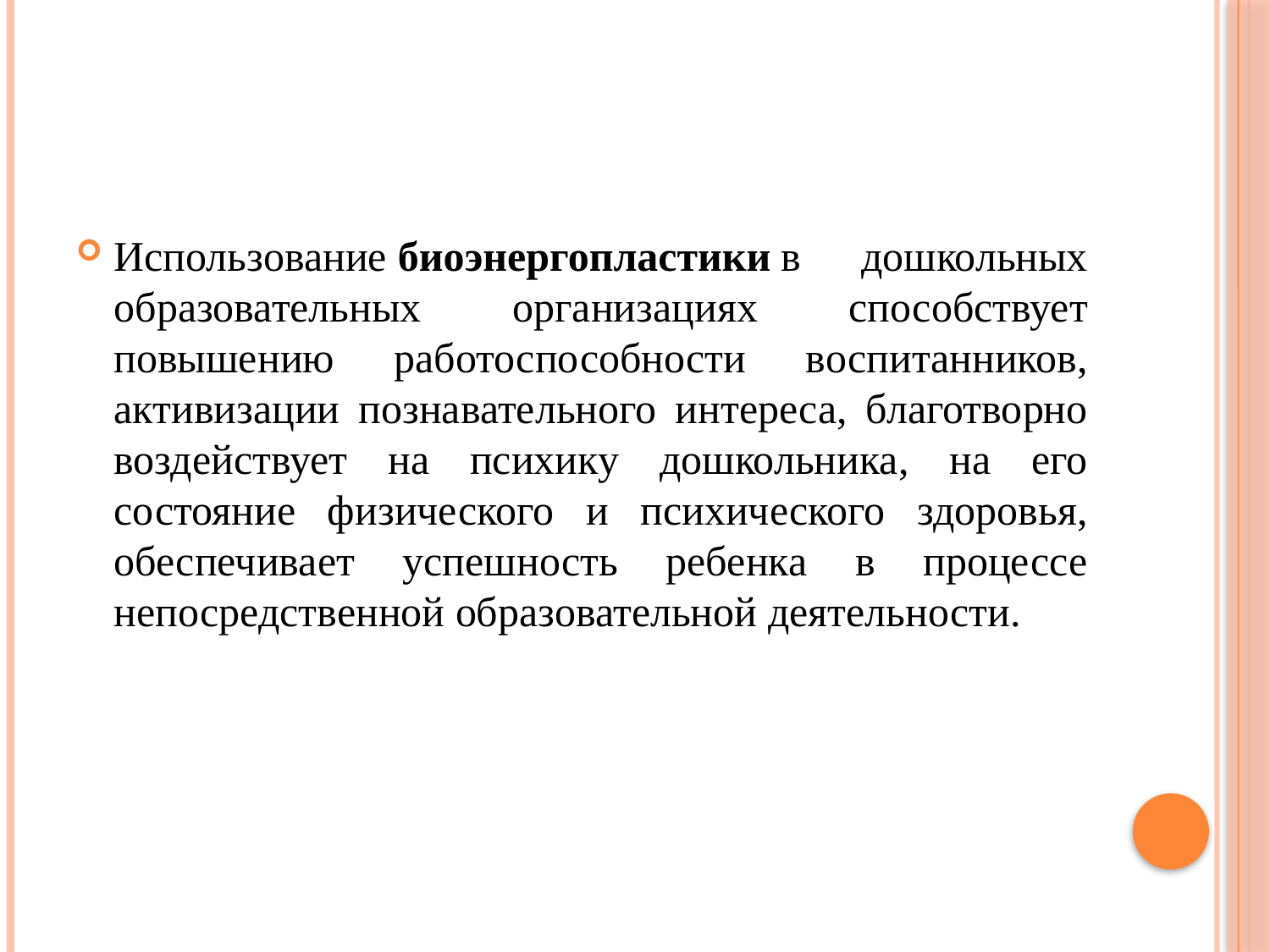

Использование биоэнергопластики в дошкольных образовательных организациях способствует повышению работоспособности воспитанников, активизации познавательного интереса, благотворно воздействует на психику дошкольника, на его состояние физического и психического здоровья, обеспечивает успешность ребенка в процессе непосредственной образовательной деятельности.